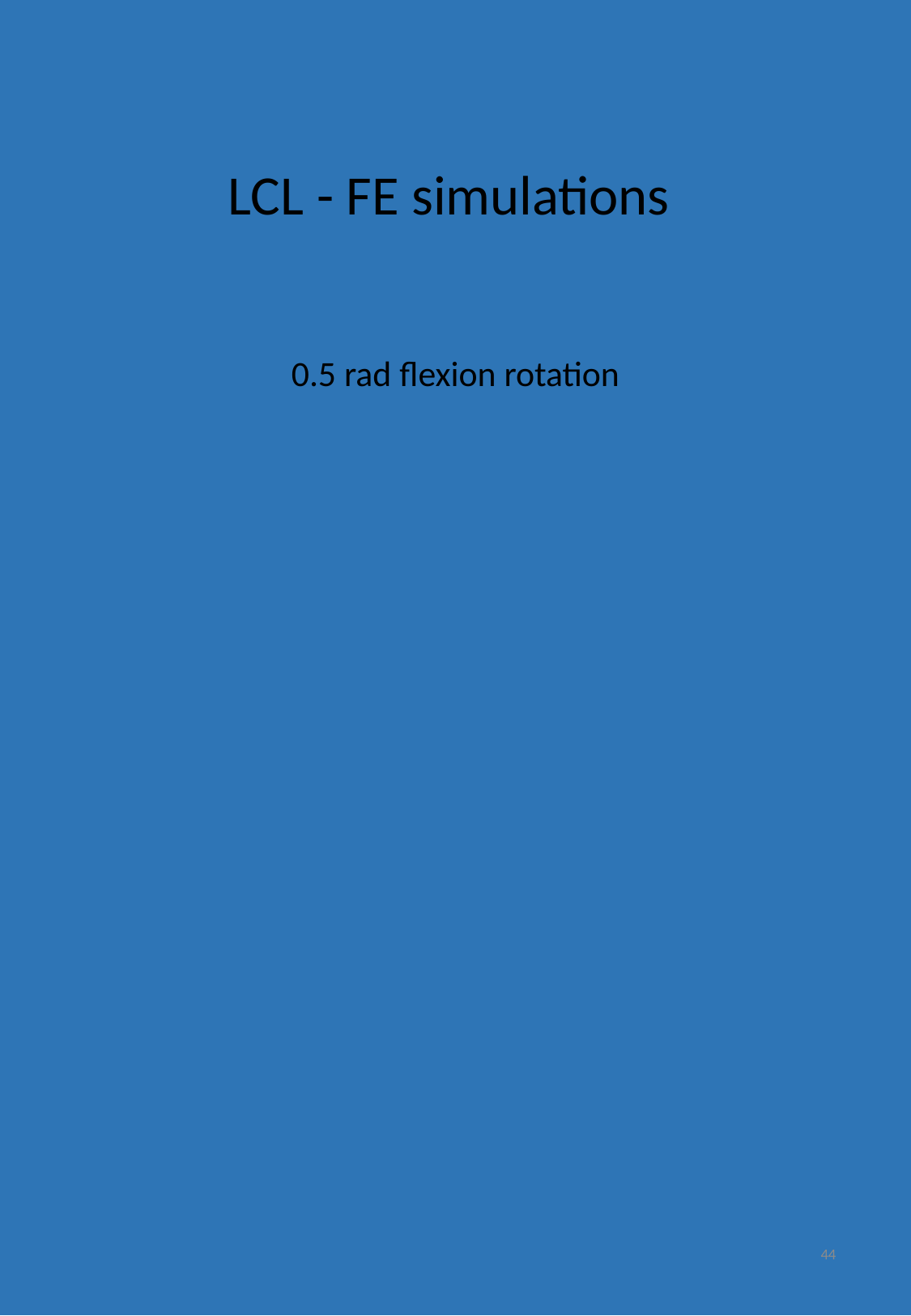

# LCL - FE simulations
0.5 rad flexion rotation
44